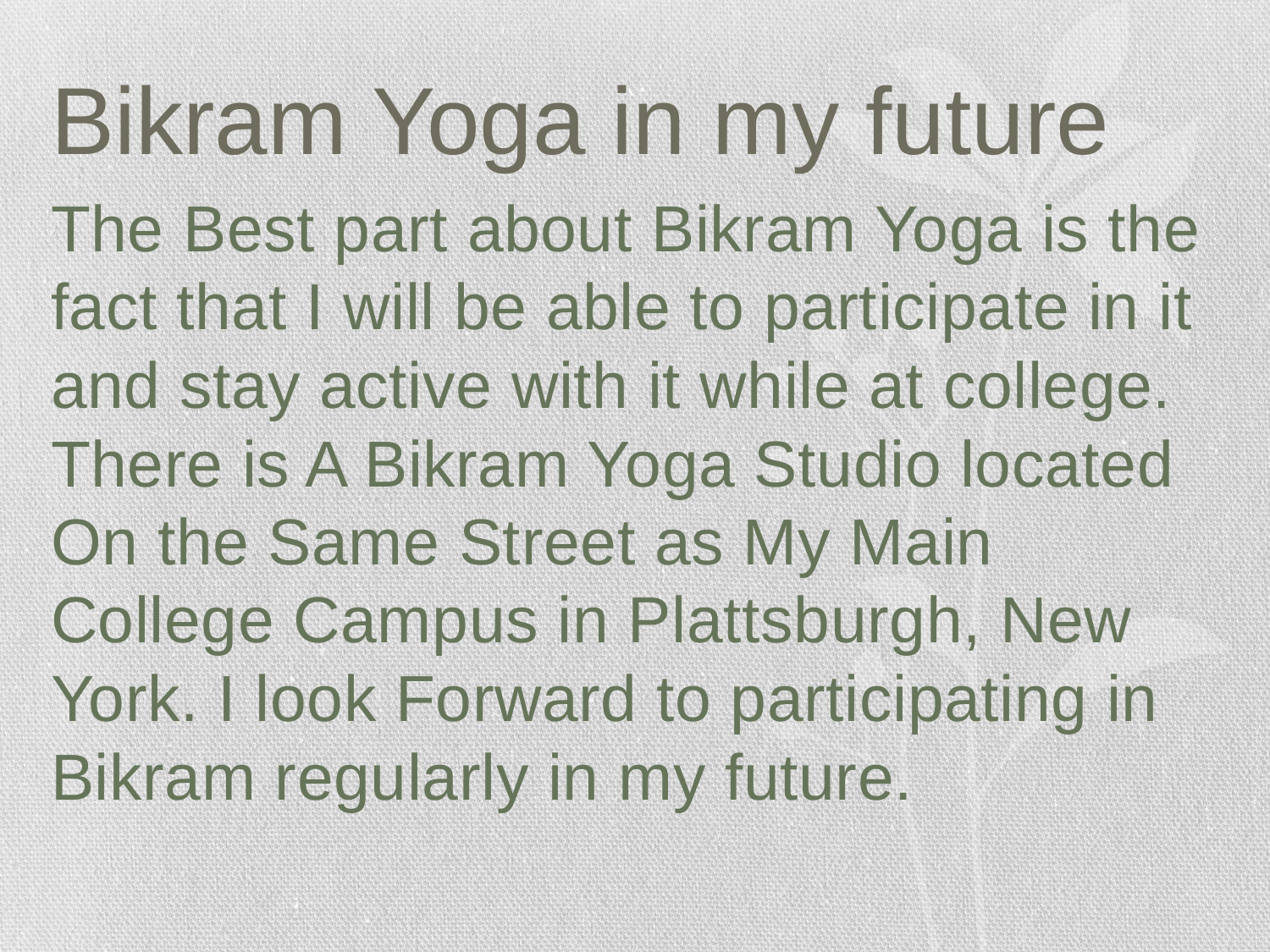

# Bikram Yoga in my future
The Best part about Bikram Yoga is the fact that I will be able to participate in it and stay active with it while at college. There is A Bikram Yoga Studio located On the Same Street as My Main College Campus in Plattsburgh, New York. I look Forward to participating in Bikram regularly in my future.